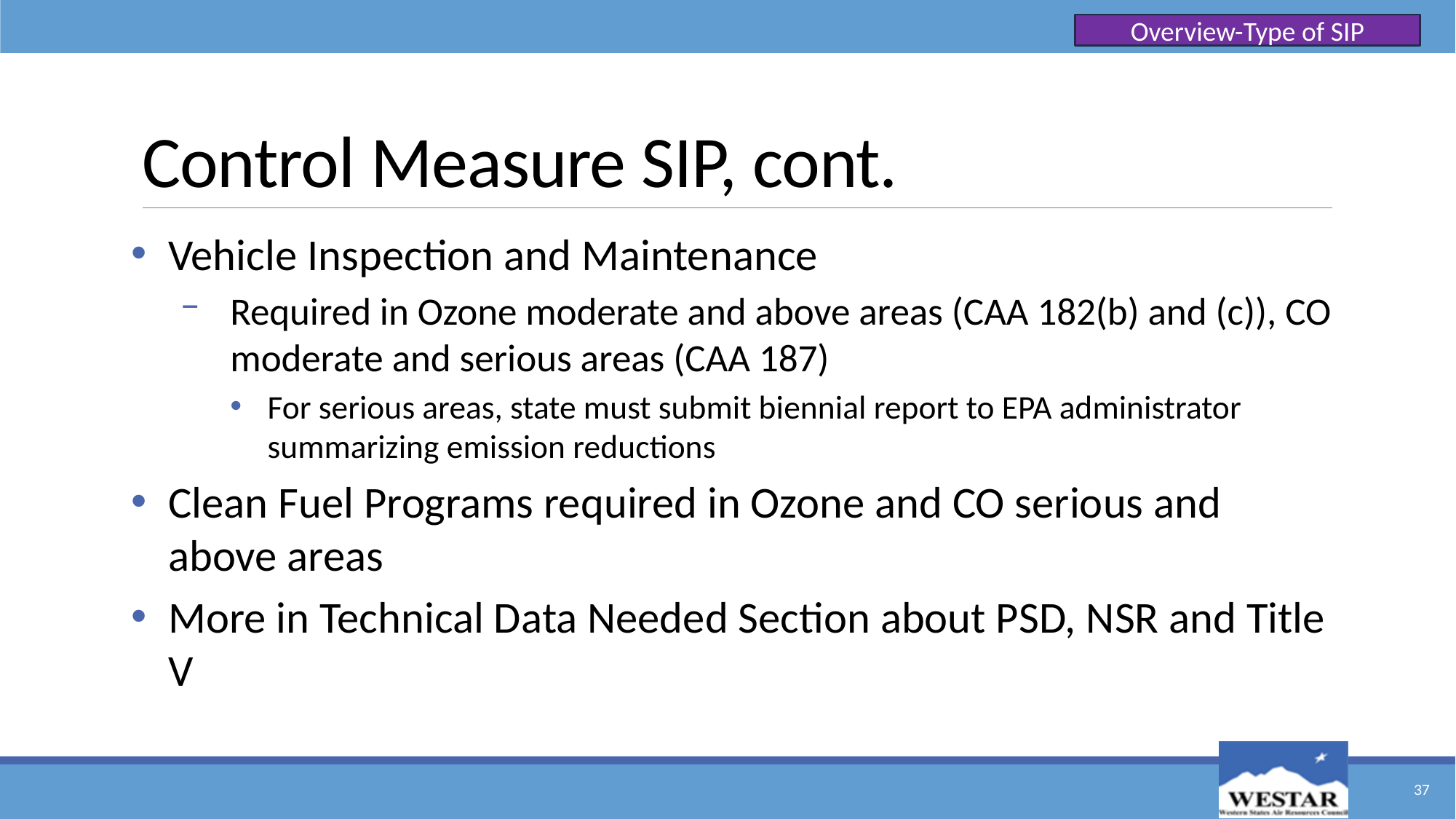

Overview-Type of SIP
# Control Measure SIP, cont.
Vehicle Inspection and Maintenance
Required in Ozone moderate and above areas (CAA 182(b) and (c)), CO moderate and serious areas (CAA 187)
For serious areas, state must submit biennial report to EPA administrator summarizing emission reductions
Clean Fuel Programs required in Ozone and CO serious and above areas
More in Technical Data Needed Section about PSD, NSR and Title V

37